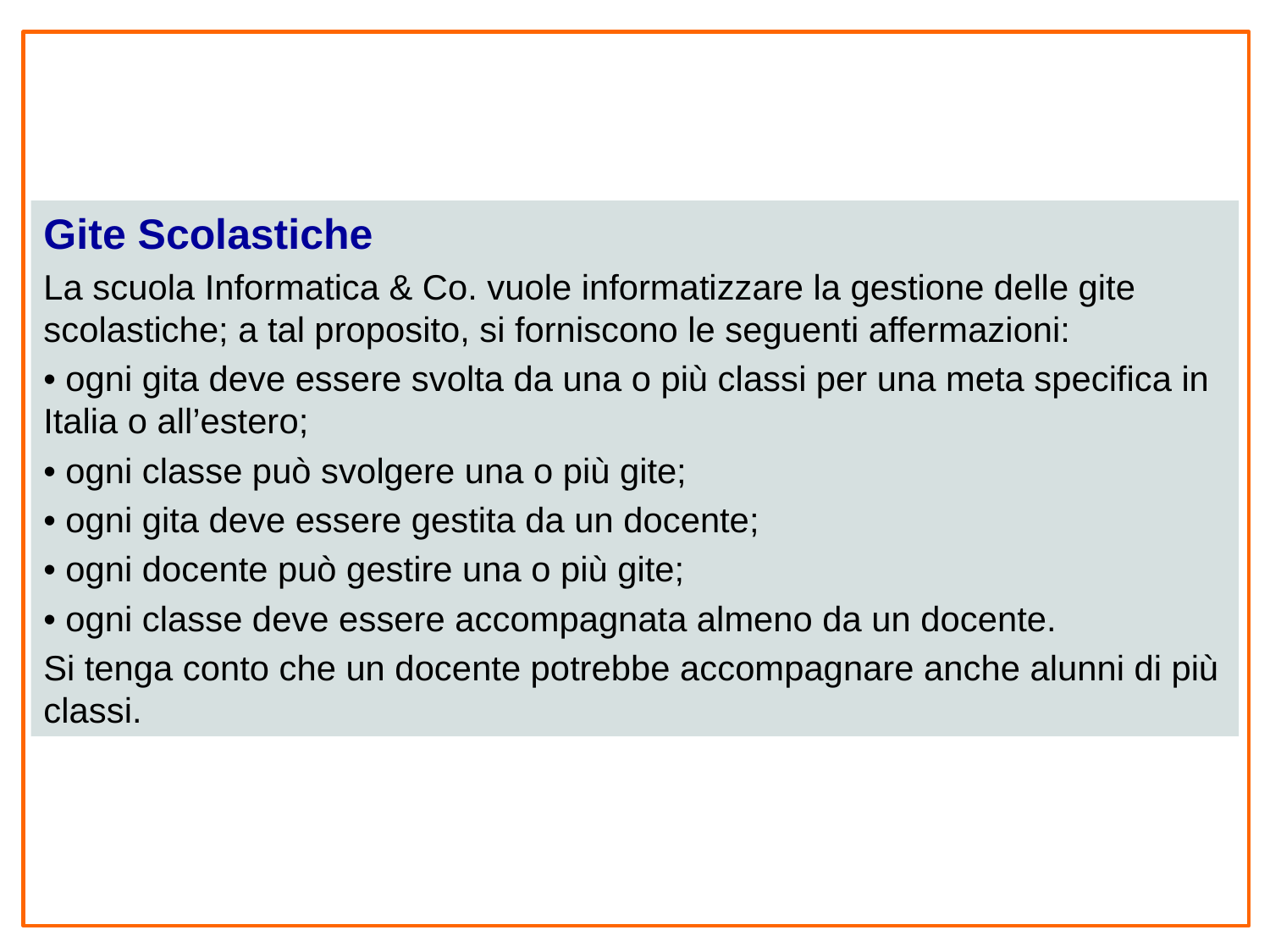

Gite Scolastiche
La scuola Informatica & Co. vuole informatizzare la gestione delle gite scolastiche; a tal proposito, si forniscono le seguenti affermazioni:
• ogni gita deve essere svolta da una o più classi per una meta specifica in Italia o all’estero;
• ogni classe può svolgere una o più gite;
• ogni gita deve essere gestita da un docente;
• ogni docente può gestire una o più gite;
• ogni classe deve essere accompagnata almeno da un docente.
Si tenga conto che un docente potrebbe accompagnare anche alunni di più classi.